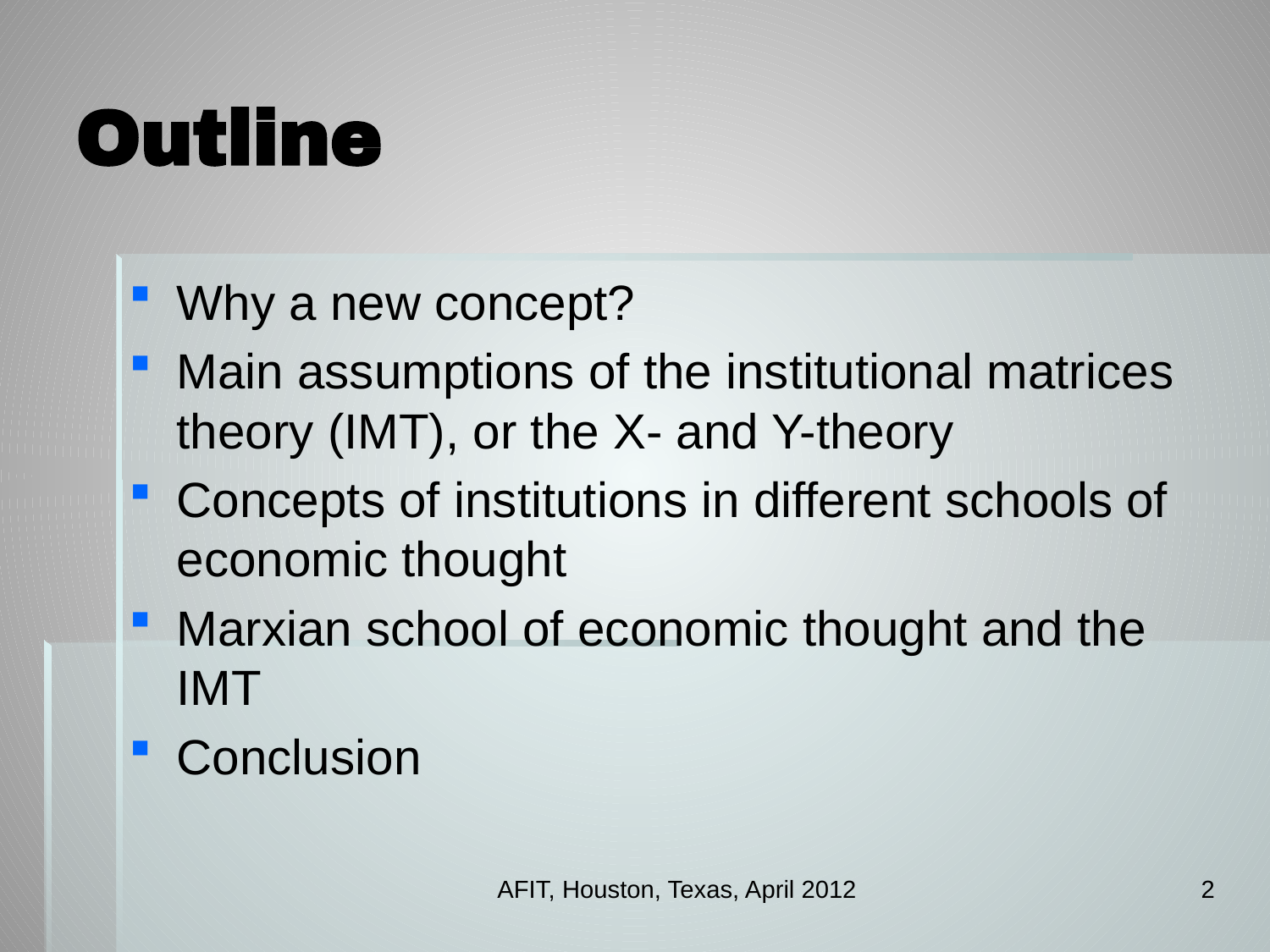

# Outline
Why a new concept?
Main assumptions of the institutional matrices theory (IMT), or the X- and Y-theory
Concepts of institutions in different schools of economic thought
Marxian school of economic thought and the IMT
Conclusion
AFIT, Houston, Texas, April 2012
2